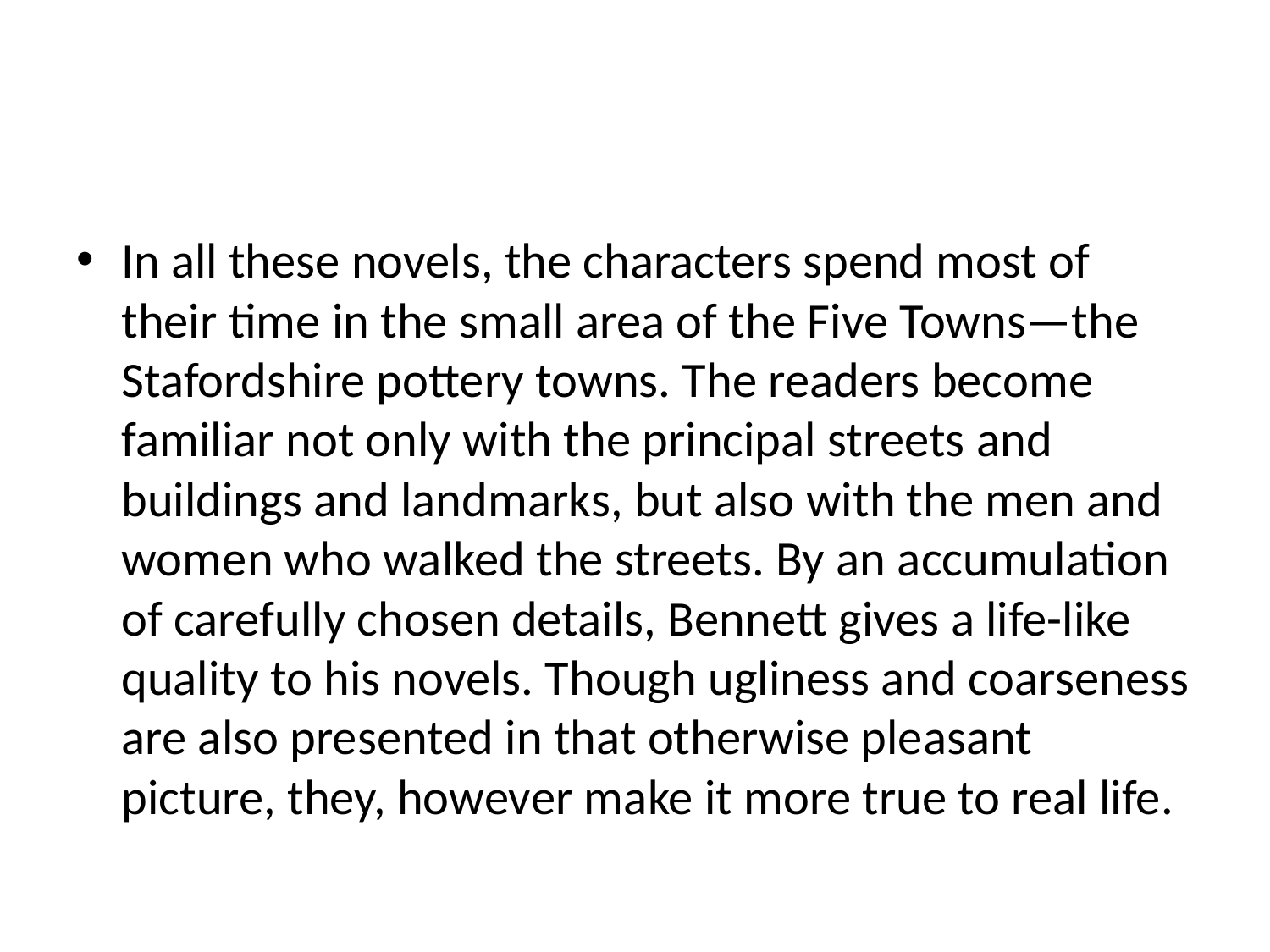

#
In all these novels, the characters spend most of their time in the small area of the Five Towns—the Stafordshire pottery towns. The readers become familiar not only with the principal streets and buildings and landmarks, but also with the men and women who walked the streets. By an accumulation of carefully chosen details, Bennett gives a life-like quality to his novels. Though ugliness and coarseness are also presented in that otherwise pleasant picture, they, however make it more true to real life.